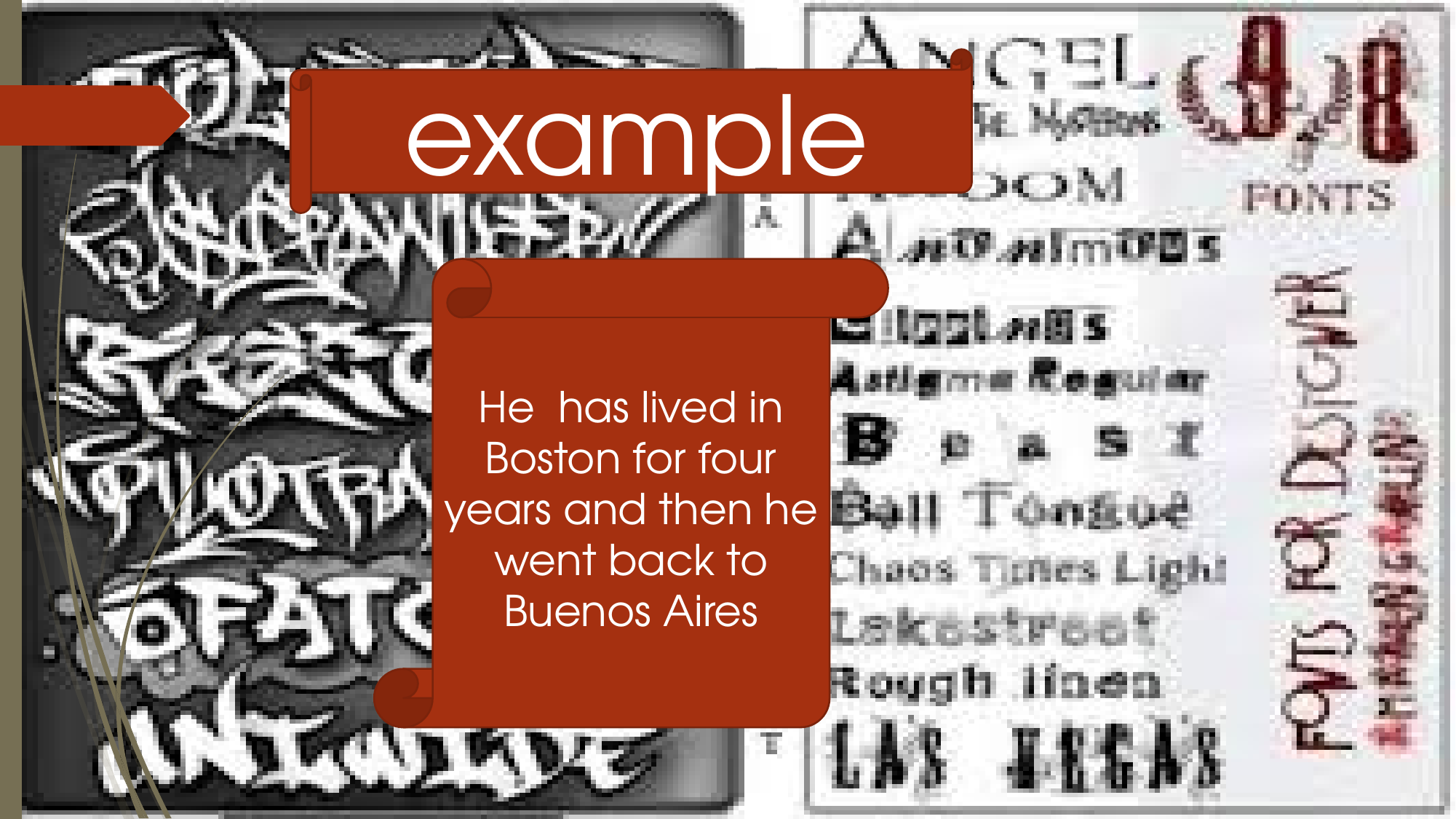

example
He  has lived in Boston for four years and then he went back to Buenos Aires